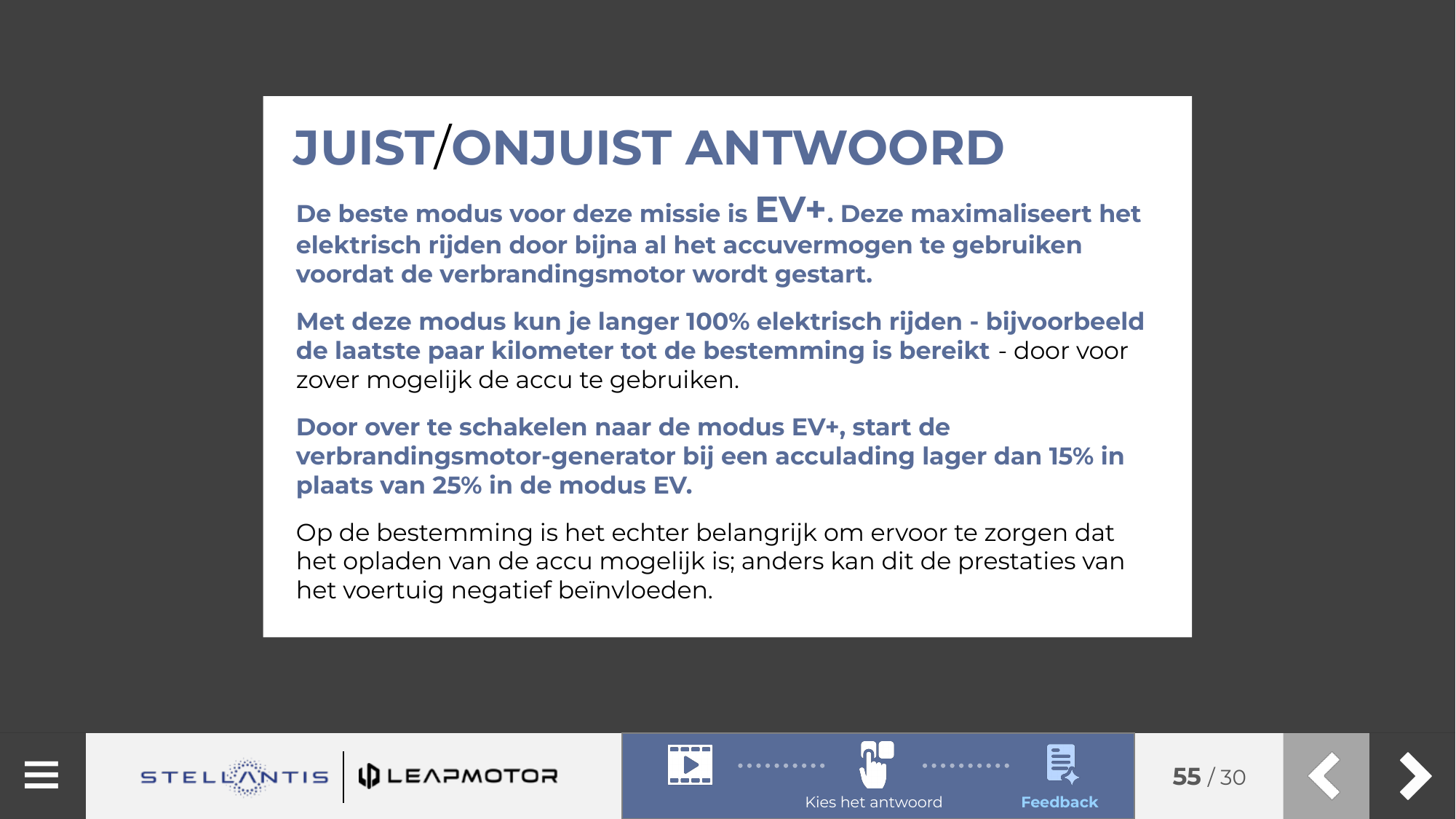

Juist/onjuist antwoord
De beste modus voor deze missie is EV+. Deze maximaliseert het elektrisch rijden door bijna al het accuvermogen te gebruiken voordat de verbrandingsmotor wordt gestart.
Met deze modus kun je langer 100% elektrisch rijden - bijvoorbeeld de laatste paar kilometer tot de bestemming is bereikt - door voor zover mogelijk de accu te gebruiken.
Door over te schakelen naar de modus EV+, start de verbrandingsmotor-generator bij een acculading lager dan 15% in plaats van 25% in de modus EV.
Op de bestemming is het echter belangrijk om ervoor te zorgen dat het opladen van de accu mogelijk is; anders kan dit de prestaties van het voertuig negatief beïnvloeden.